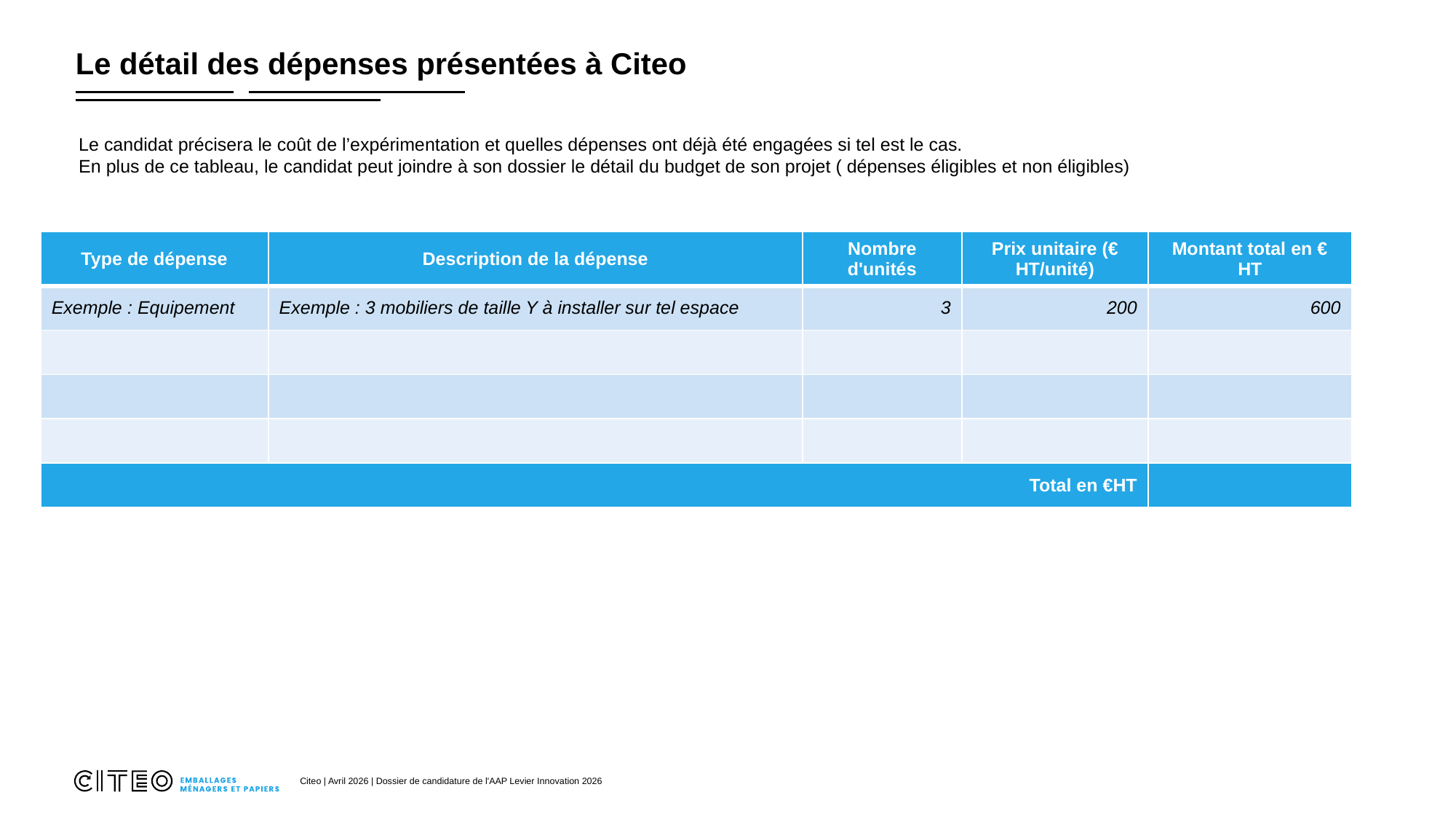

# Le détail des dépenses présentées à Citeo
Le candidat précisera le coût de l’expérimentation et quelles dépenses ont déjà été engagées si tel est le cas.
En plus de ce tableau, le candidat peut joindre à son dossier le détail du budget de son projet ( dépenses éligibles et non éligibles)
| Type de dépense | Description de la dépense | Nombre d'unités | Prix unitaire (€ HT/unité) | Montant total en € HT |
| --- | --- | --- | --- | --- |
| Exemple : Equipement | Exemple : 3 mobiliers de taille Y à installer sur tel espace | 3 | 200 | 600 |
|  |  |  |  |  |
|  |  |  |  |  |
|  |  |  |  |  |
| Total en €HT |  |  |  |  |
Citeo | Avril 2026 | Dossier de candidature de l'AAP Levier Innovation 2026